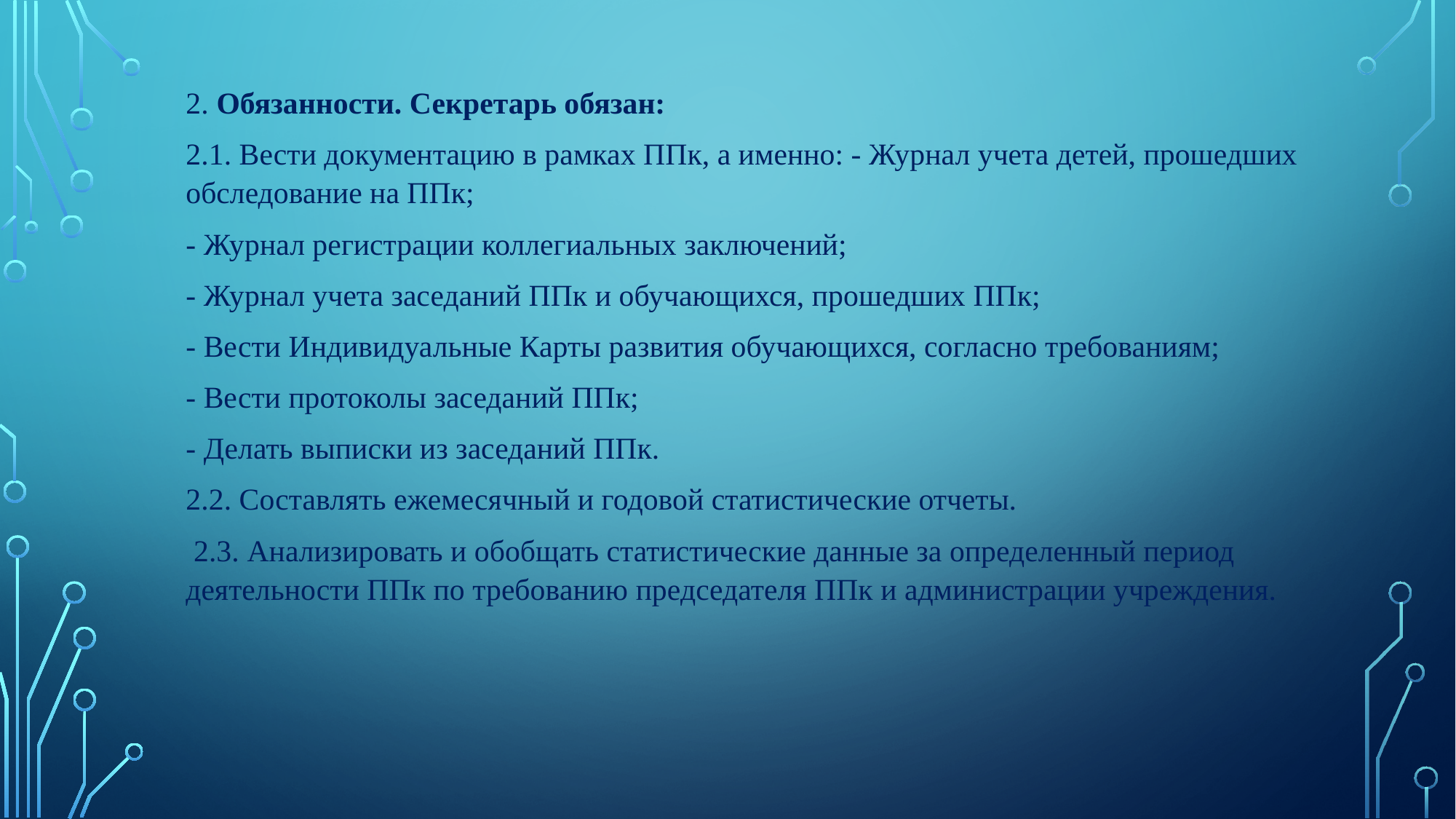

2. Обязанности. Секретарь обязан:
2.1. Вести документацию в рамках ППк, а именно: - Журнал учета детей, прошедших обследование на ППк;
- Журнал регистрации коллегиальных заключений;
- Журнал учета заседаний ППк и обучающихся, прошедших ППк;
- Вести Индивидуальные Карты развития обучающихся, согласно требованиям;
- Вести протоколы заседаний ППк;
- Делать выписки из заседаний ППк.
2.2. Составлять ежемесячный и годовой статистические отчеты.
 2.3. Анализировать и обобщать статистические данные за определенный период деятельности ППк по требованию председателя ППк и администрации учреждения.